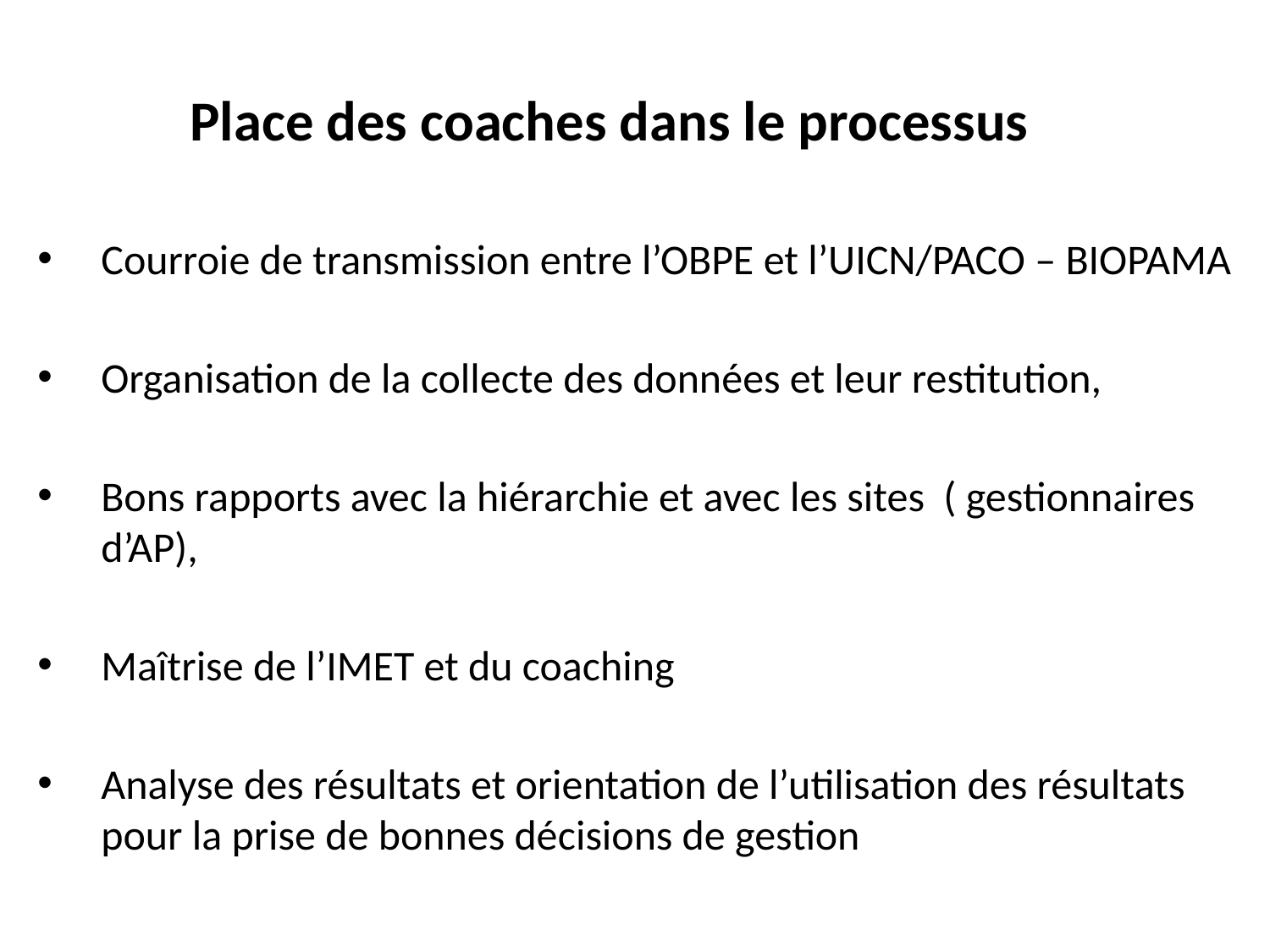

# Place des coaches dans le processus
Courroie de transmission entre l’OBPE et l’UICN/PACO – BIOPAMA

Organisation de la collecte des données et leur restitution,

Bons rapports avec la hiérarchie et avec les sites  ( gestionnaires d’AP),

Maîtrise de l’IMET et du coaching

Analyse des résultats et orientation de l’utilisation des résultats pour la prise de bonnes décisions de gestion